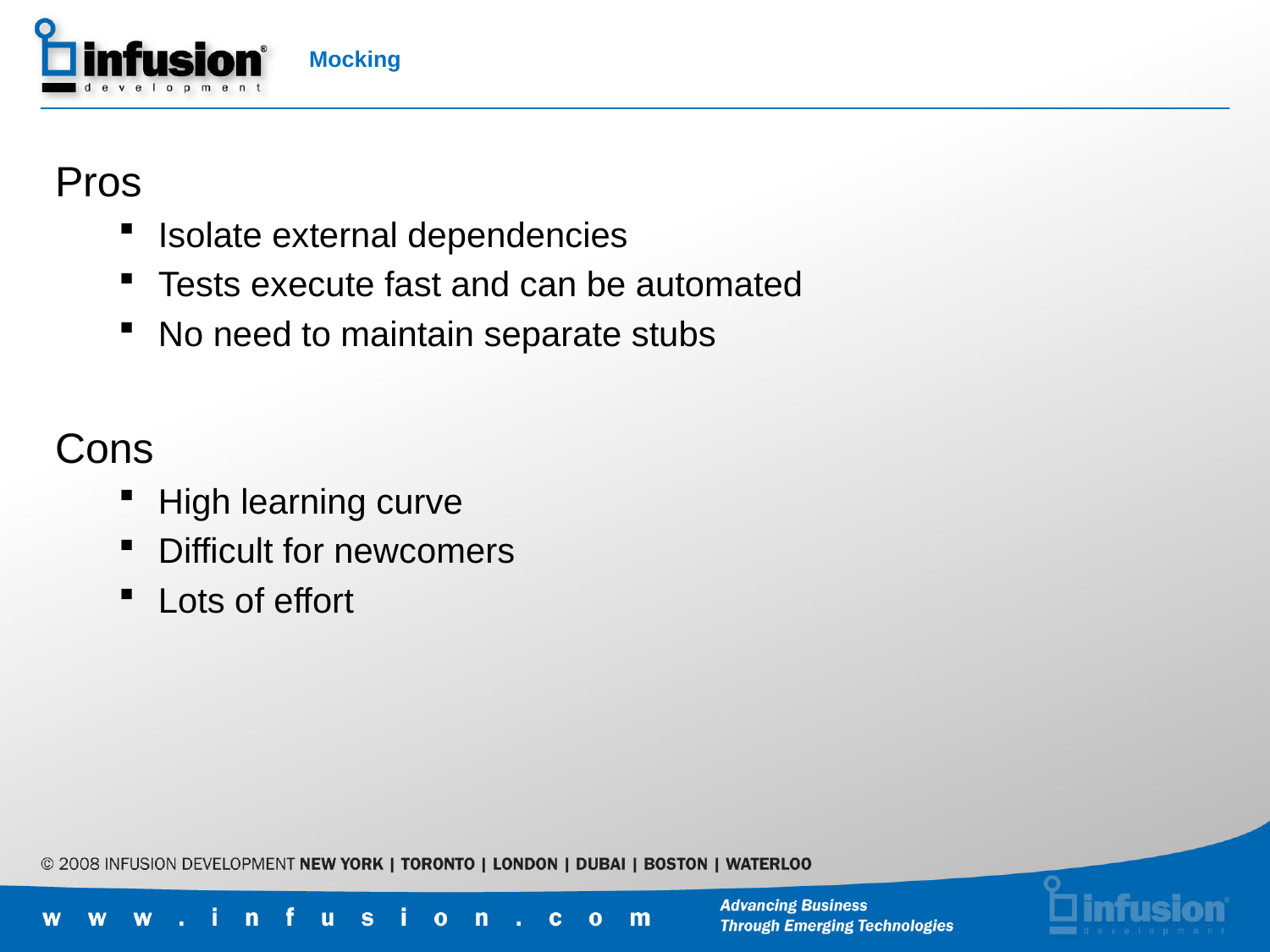

# Mocking
Pros
Isolate external dependencies
Tests execute fast and can be automated
No need to maintain separate stubs

Cons
High learning curve
Difficult for newcomers
Lots of effort